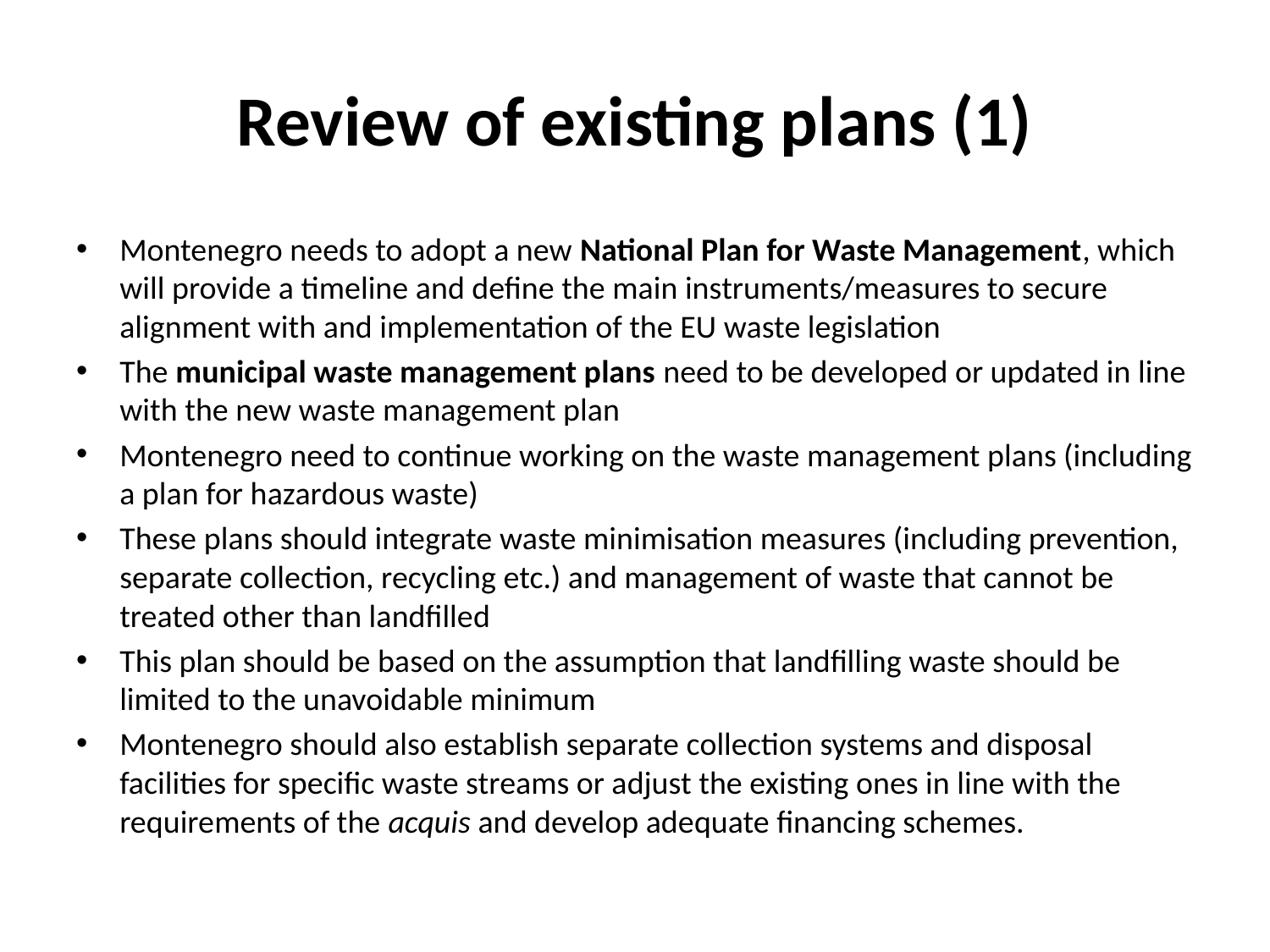

# Review of existing plans (1)
Montenegro needs to adopt a new National Plan for Waste Management, which will provide a timeline and define the main instruments/measures to secure alignment with and implementation of the EU waste legislation
The municipal waste management plans need to be developed or updated in line with the new waste management plan
Montenegro need to continue working on the waste management plans (including a plan for hazardous waste)
These plans should integrate waste minimisation measures (including prevention, separate collection, recycling etc.) and management of waste that cannot be treated other than landfilled
This plan should be based on the assumption that landfilling waste should be limited to the unavoidable minimum
Montenegro should also establish separate collection systems and disposal facilities for specific waste streams or adjust the existing ones in line with the requirements of the acquis and develop adequate financing schemes.